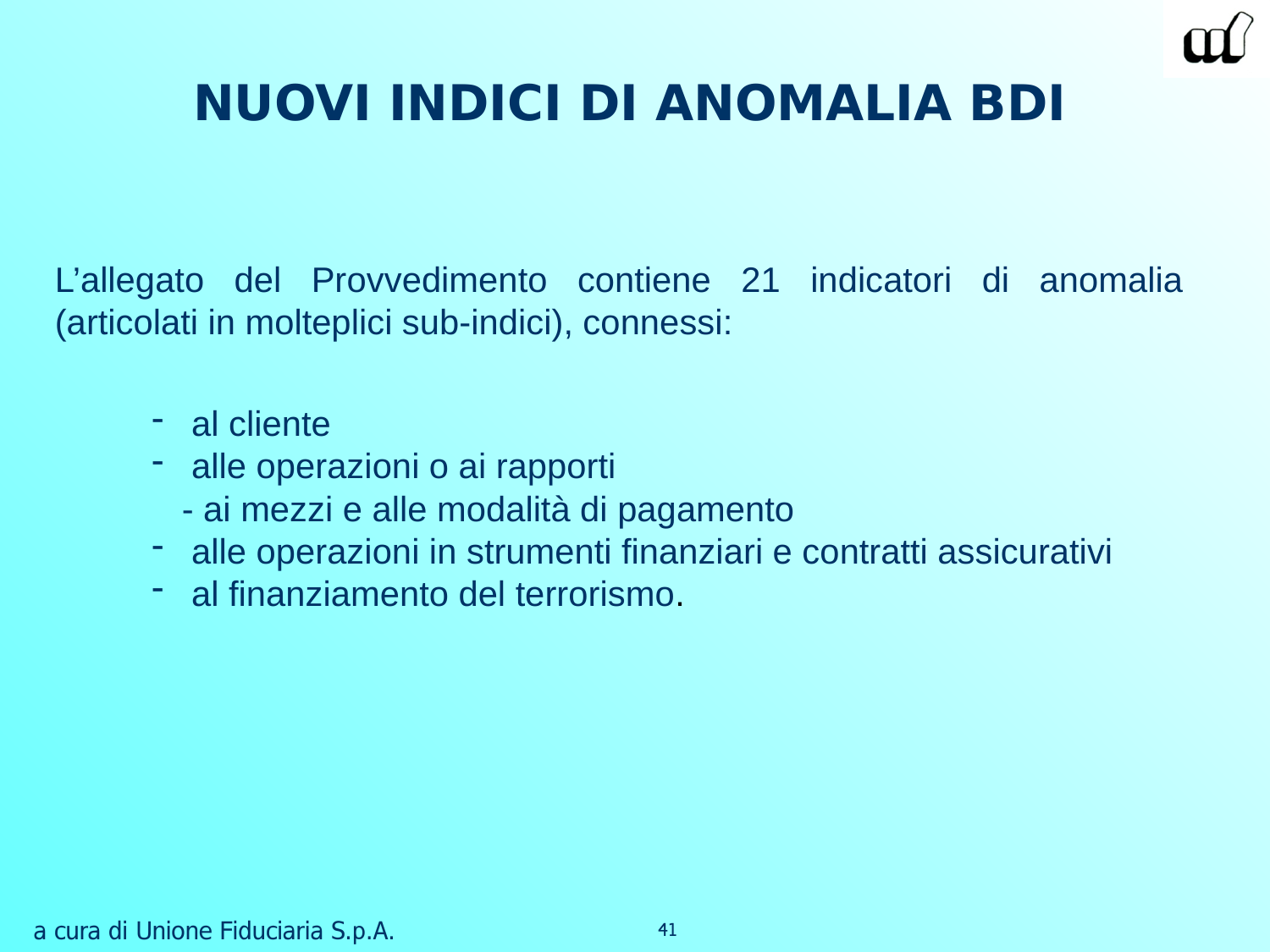

NUOVI INDICI DI ANOMALIA BDI

L’allegato del Provvedimento contiene 21 indicatori di anomalia (articolati in molteplici sub-indici), connessi:

 al cliente
 alle operazioni o ai rapporti
- ai mezzi e alle modalità di pagamento
 alle operazioni in strumenti finanziari e contratti assicurativi
 al finanziamento del terrorismo.